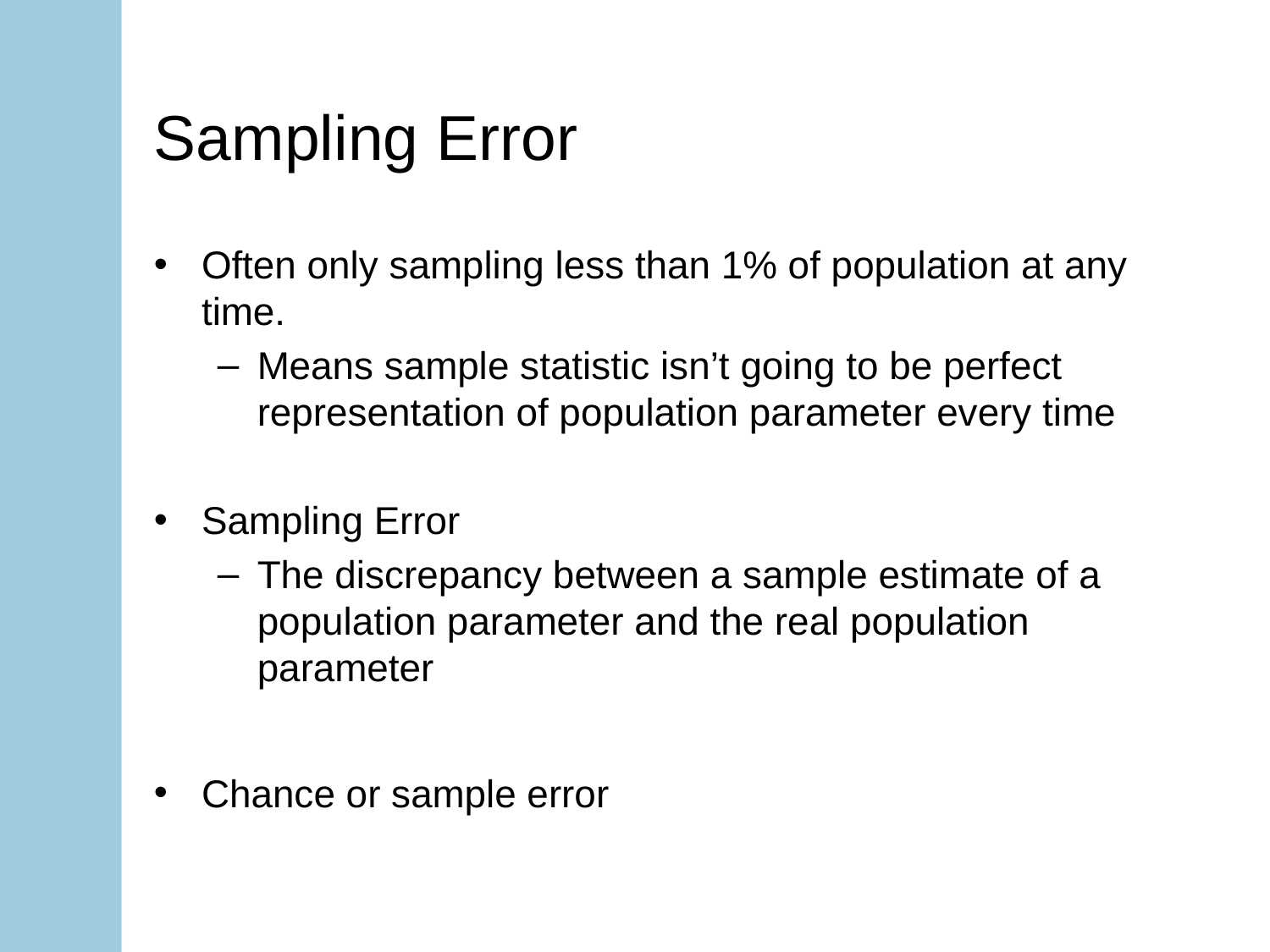

# Sampling Error
Often only sampling less than 1% of population at any time.
Means sample statistic isn’t going to be perfect representation of population parameter every time

Sampling Error
The discrepancy between a sample estimate of a population parameter and the real population parameter

Chance or sample error